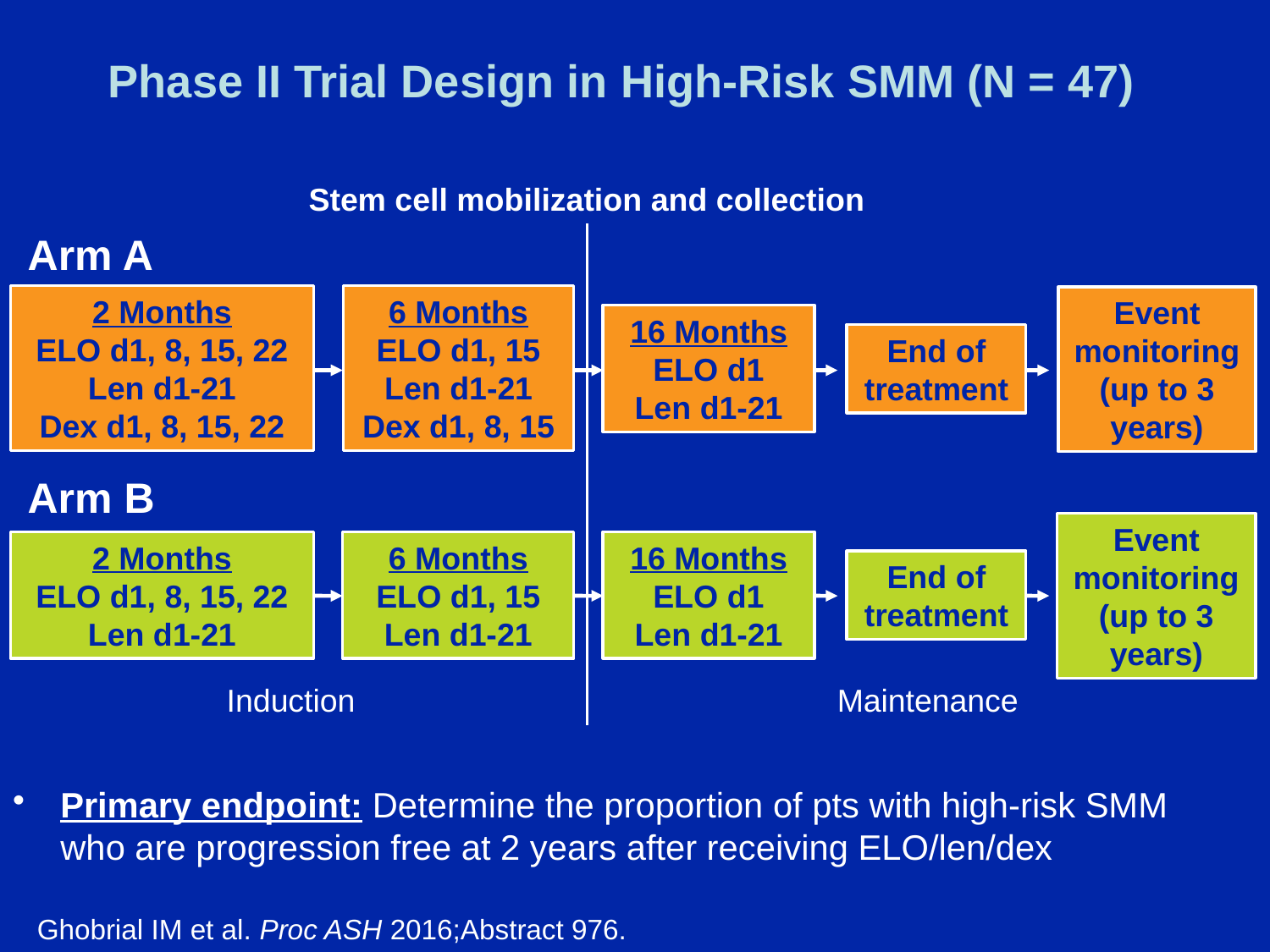

# Phase II Trial Design in High-Risk SMM (N = 47)
Stem cell mobilization and collection
Arm A
2 Months
ELO d1, 8, 15, 22
Len d1-21
Dex d1, 8, 15, 22
6 Months
ELO d1, 15
Len d1-21
Dex d1, 8, 15
Event monitoring (up to 3 years)
16 Months
ELO d1
Len d1-21
End of treatment

Arm B
Event monitoring (up to 3 years)
2 Months
ELO d1, 8, 15, 22
Len d1-21
6 Months
ELO d1, 15
Len d1-21
16 Months
ELO d1
Len d1-21
End of treatment

Induction
Maintenance
Primary endpoint: Determine the proportion of pts with high-risk SMM who are progression free at 2 years after receiving ELO/len/dex
Ghobrial IM et al. Proc ASH 2016;Abstract 976.